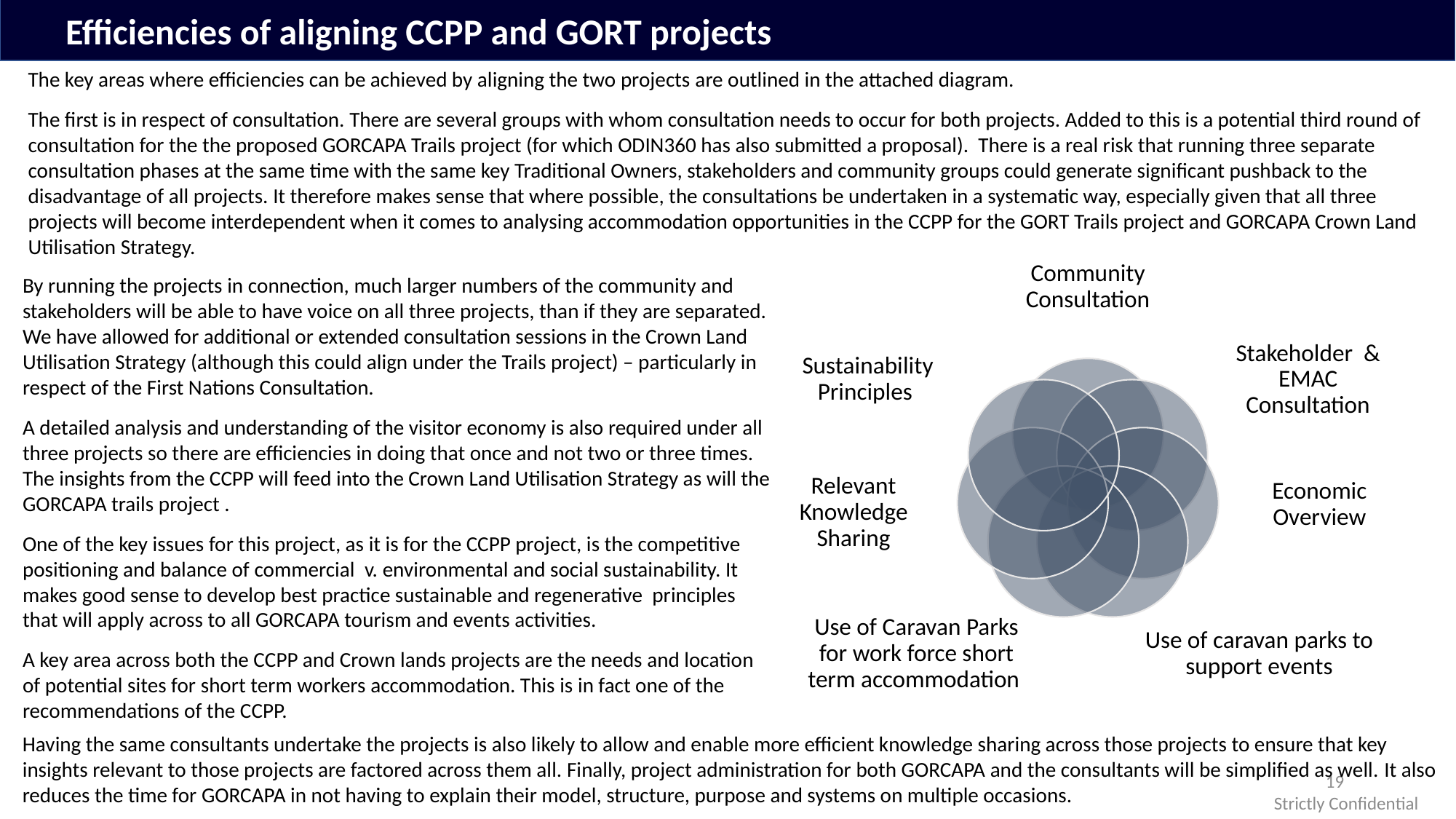

Efficiencies of aligning CCPP and GORT projects
The key areas where efficiencies can be achieved by aligning the two projects are outlined in the attached diagram.

The first is in respect of consultation. There are several groups with whom consultation needs to occur for both projects. Added to this is a potential third round of consultation for the the proposed GORCAPA Trails project (for which ODIN360 has also submitted a proposal).  There is a real risk that running three separate consultation phases at the same time with the same key Traditional Owners, stakeholders and community groups could generate significant pushback to the disadvantage of all projects. It therefore makes sense that where possible, the consultations be undertaken in a systematic way, especially given that all three projects will become interdependent when it comes to analysing accommodation opportunities in the CCPP for the GORT Trails project and GORCAPA Crown Land Utilisation Strategy.
Community Consultation
Stakeholder  & EMAC Consultation
Economic
Overview
Use of caravan parks to support events
Use of Caravan Parks for work force short term accommodation
Relevant Knowledge Sharing
Sustainability Principles
By running the projects in connection, much larger numbers of the community and stakeholders will be able to have voice on all three projects, than if they are separated. We have allowed for additional or extended consultation sessions in the Crown Land Utilisation Strategy (although this could align under the Trails project) – particularly in respect of the First Nations Consultation.

A detailed analysis and understanding of the visitor economy is also required under all three projects so there are efficiencies in doing that once and not two or three times. The insights from the CCPP will feed into the Crown Land Utilisation Strategy as will the GORCAPA trails project .

One of the key issues for this project, as it is for the CCPP project, is the competitive positioning and balance of commercial  v. environmental and social sustainability. It makes good sense to develop best practice sustainable and regenerative  principles that will apply across to all GORCAPA tourism and events activities.

A key area across both the CCPP and Crown lands projects are the needs and location of potential sites for short term workers accommodation. This is in fact one of the recommendations of the CCPP.

Having the same consultants undertake the projects is also likely to allow and enable more efficient knowledge sharing across those projects to ensure that key insights relevant to those projects are factored across them all. Finally, project administration for both GORCAPA and the consultants will be simplified as well. It also reduces the time for GORCAPA in not having to explain their model, structure, purpose and systems on multiple occasions.
19
Strictly Confidential